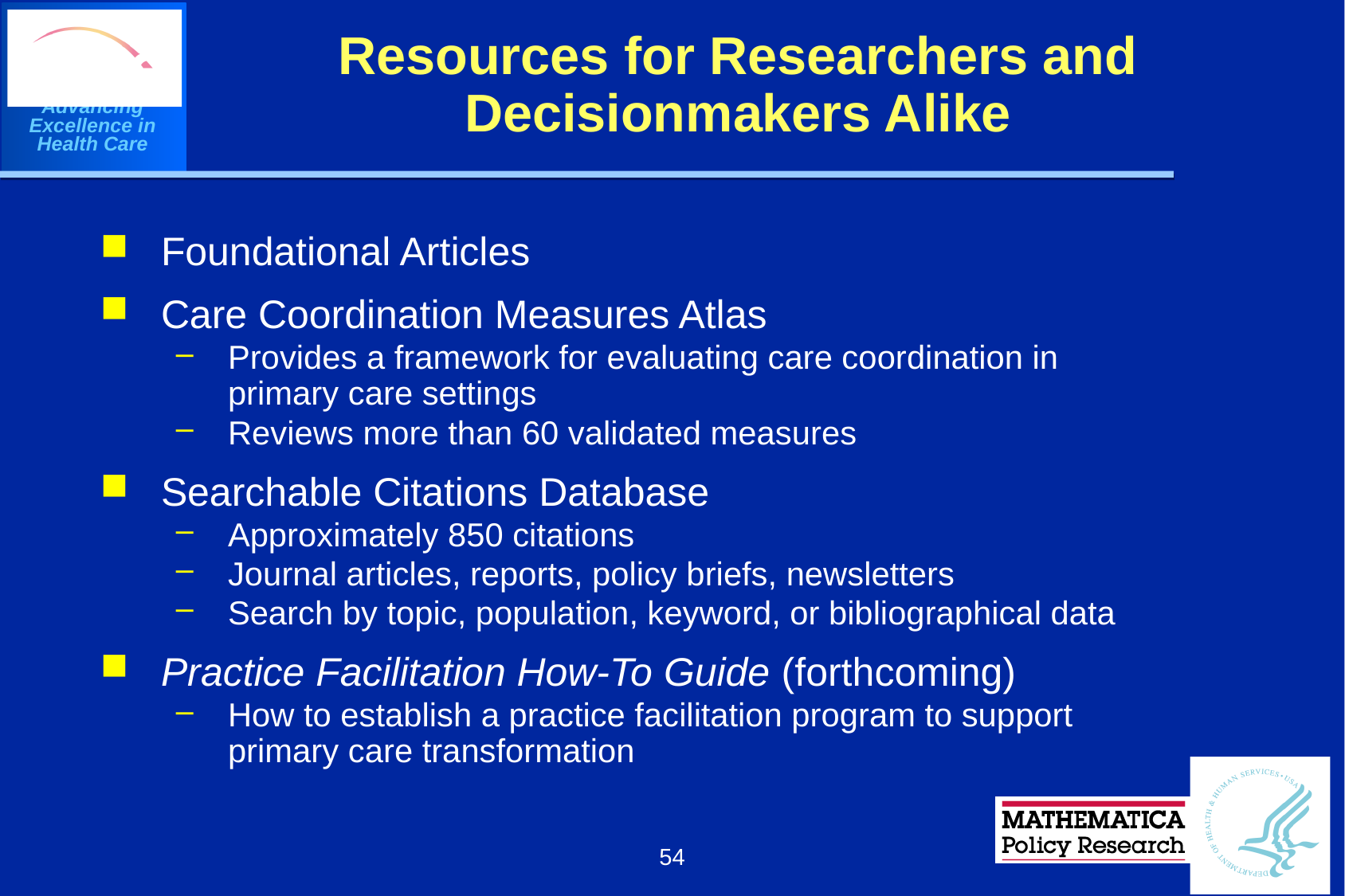

# Resources for Researchers and Decisionmakers Alike
Foundational Articles
Care Coordination Measures Atlas
Provides a framework for evaluating care coordination in primary care settings
Reviews more than 60 validated measures
Searchable Citations Database
Approximately 850 citations
Journal articles, reports, policy briefs, newsletters
Search by topic, population, keyword, or bibliographical data
Practice Facilitation How-To Guide (forthcoming)
How to establish a practice facilitation program to support primary care transformation
54